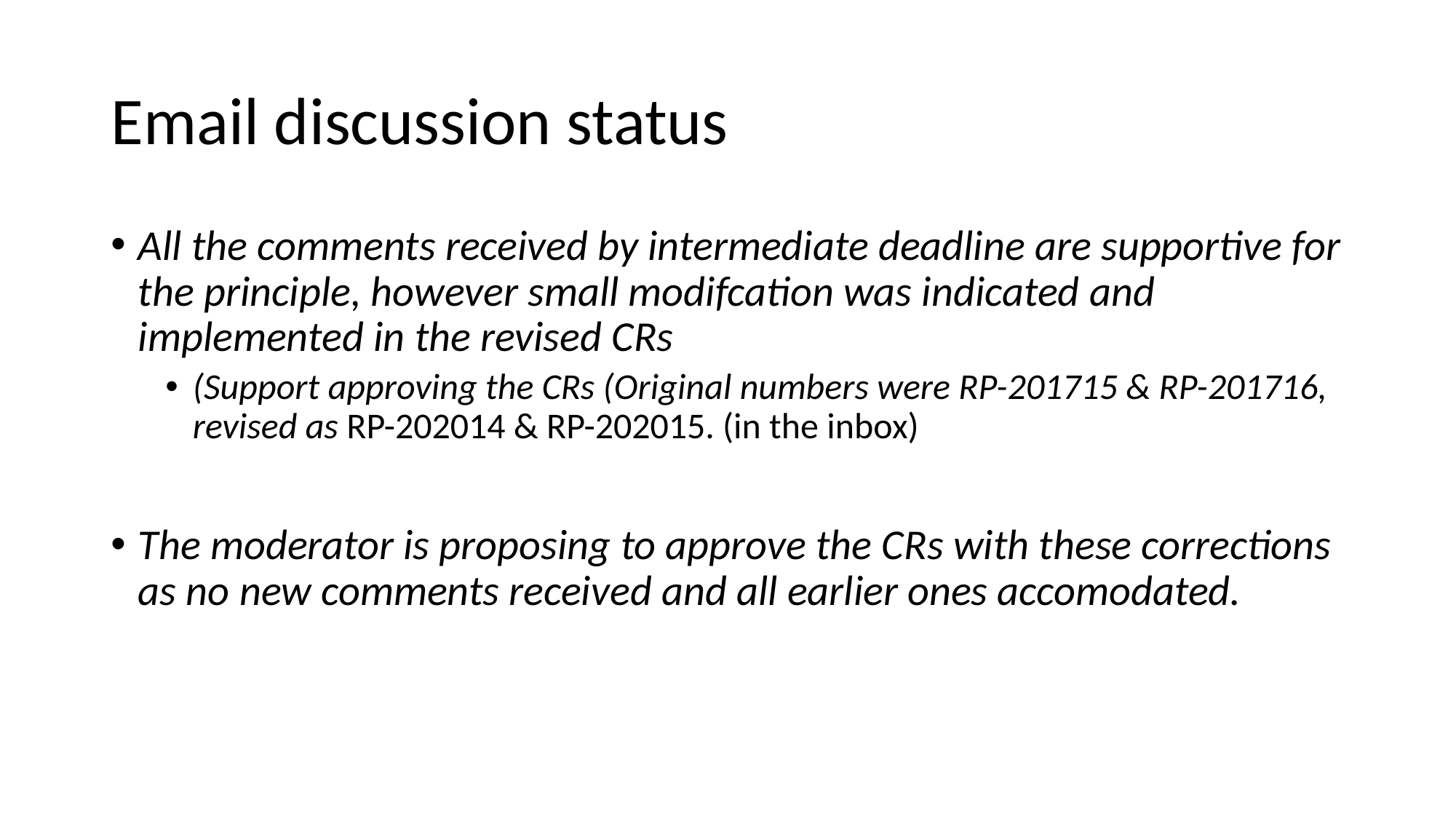

# Email discussion status
All the comments received by intermediate deadline are supportive for the principle, however small modifcation was indicated and implemented in the revised CRs
(Support approving the CRs (Original numbers were RP-201715 & RP-201716, revised as RP-202014 & RP-202015. (in the inbox)

The moderator is proposing to approve the CRs with these corrections as no new comments received and all earlier ones accomodated.